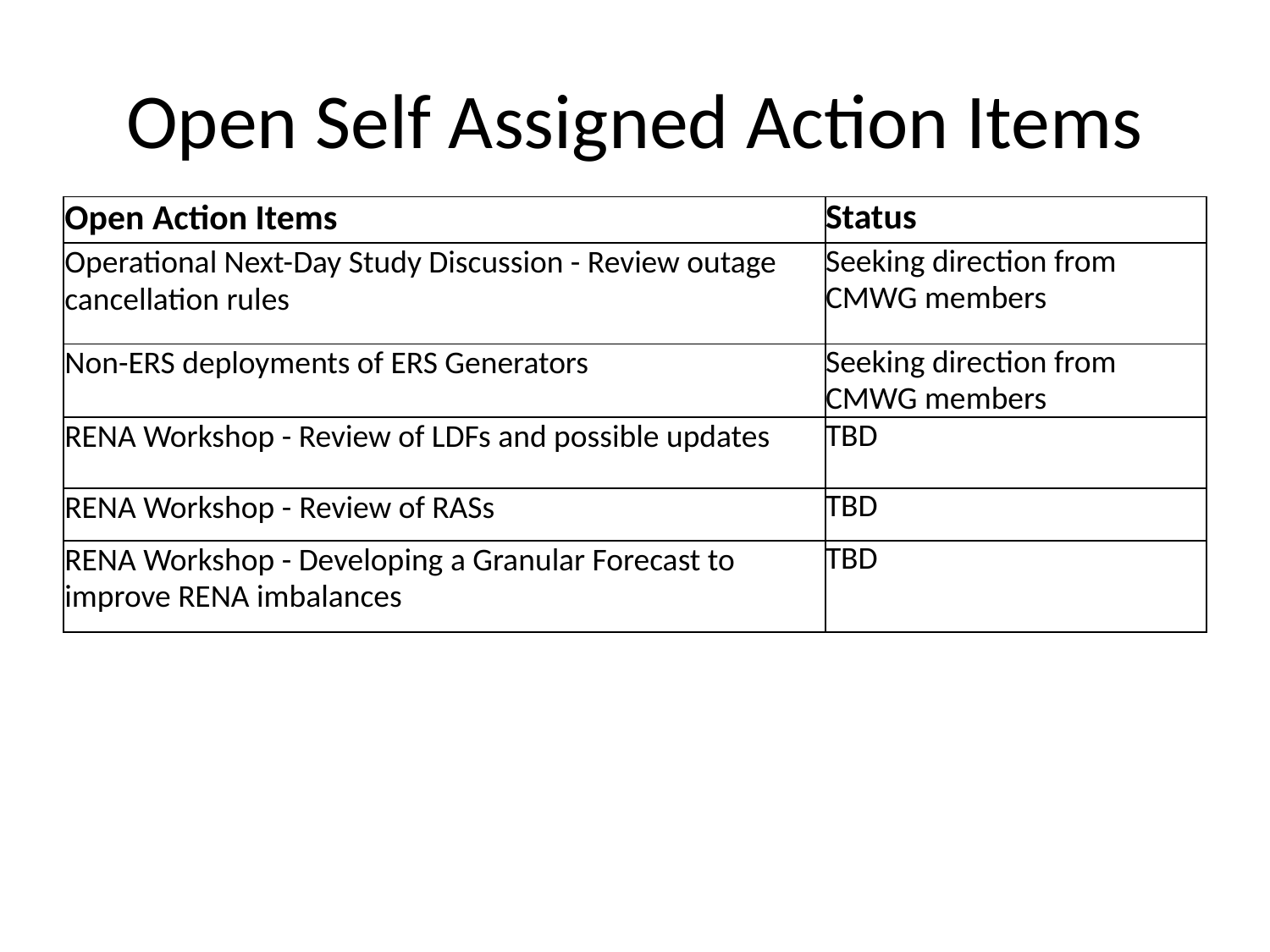

# Open Self Assigned Action Items
| Open Action Items | Status |
| --- | --- |
| Operational Next-Day Study Discussion - Review outage cancellation rules | Seeking direction from CMWG members |
| Non-ERS deployments of ERS Generators | Seeking direction from CMWG members |
| RENA Workshop - Review of LDFs and possible updates | TBD |
| RENA Workshop - Review of RASs | TBD |
| RENA Workshop - Developing a Granular Forecast to improve RENA imbalances | TBD |